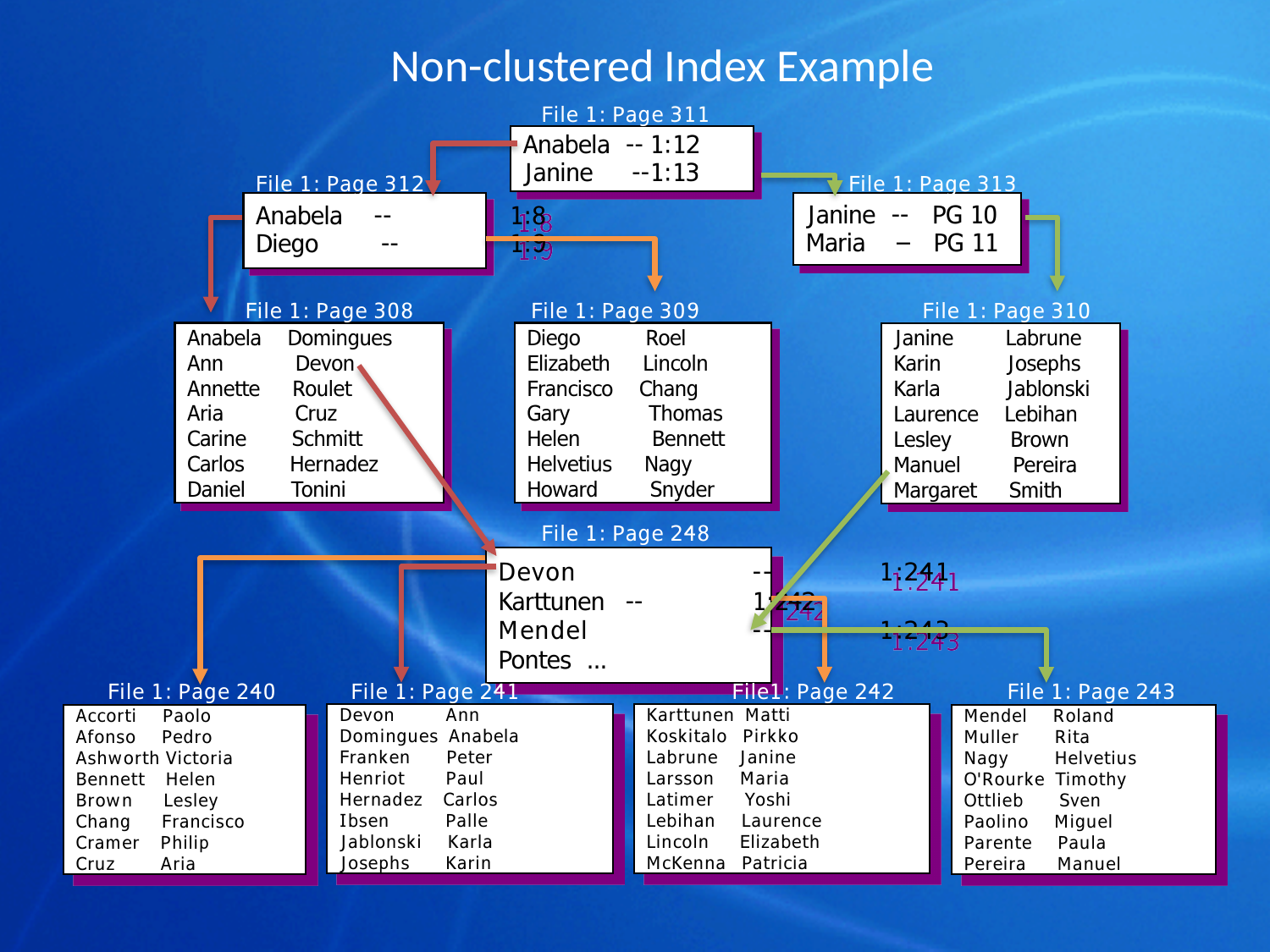

# Non-clustered Index Example
File 1: Page 311

Anabela  --	1:12
Janine     --	1:13

File 1: Page 312
File 1: Page 313

Anabela    --	1:8
Diego        --	1:9
Janine  --   PG 10
Maria    –   PG 11

File 1: Page 308
File 1: Page 309
File 1: Page 310
Anabela    Domingues
Ann           Devon
Annette     Roulet
Aria           Cruz
Carine       Schmitt
Carlos       Hernadez
Daniel       Tonini
Diego          Roel
Elizabeth     Lincoln
Francisco    Chang
Gary            Thomas
Helen           Bennett
Helvetius     Nagy
Howard        Snyder
Janine        Labrune
Karin          Josephs
Karla          Jablonski
Laurence    Lebihan
Lesley         Brown
Manuel        Pereira
Margaret     Smith

File 1: Page 248
Devon 		--	1:241
Karttunen 	--	1:242
Mendel		--	1:243
Pontes  …

File 1: Page 240
File 1: Page 241
File1: Page 242

File 1: Page 243
Devon          Ann
Domingues  Anabela
Franken       Peter
Henriot        Paul
Hernadez    Carlos
Ibsen           Palle
Jablonski     Karla
Josephs       Karin
Karttunen  Matti
Koskitalo   Pirkko
Labrune    Janine
Larsson     Maria
Latimer      Yoshi
Lebihan     Laurence
Lincoln      Elizabeth
McKenna   Patricia
Accorti     Paolo
Afonso     Pedro
Ashworth Victoria
Bennett    Helen
Brown      Lesley
Chang      Francisco
Cramer    Philip
Cruz         Aria
Mendel     Roland
Muller       Rita
Nagy         Helvetius
O'Rourke  Timothy
Ottlieb       Sven
Paolino     Miguel
Parente     Paula
Pereira      Manuel